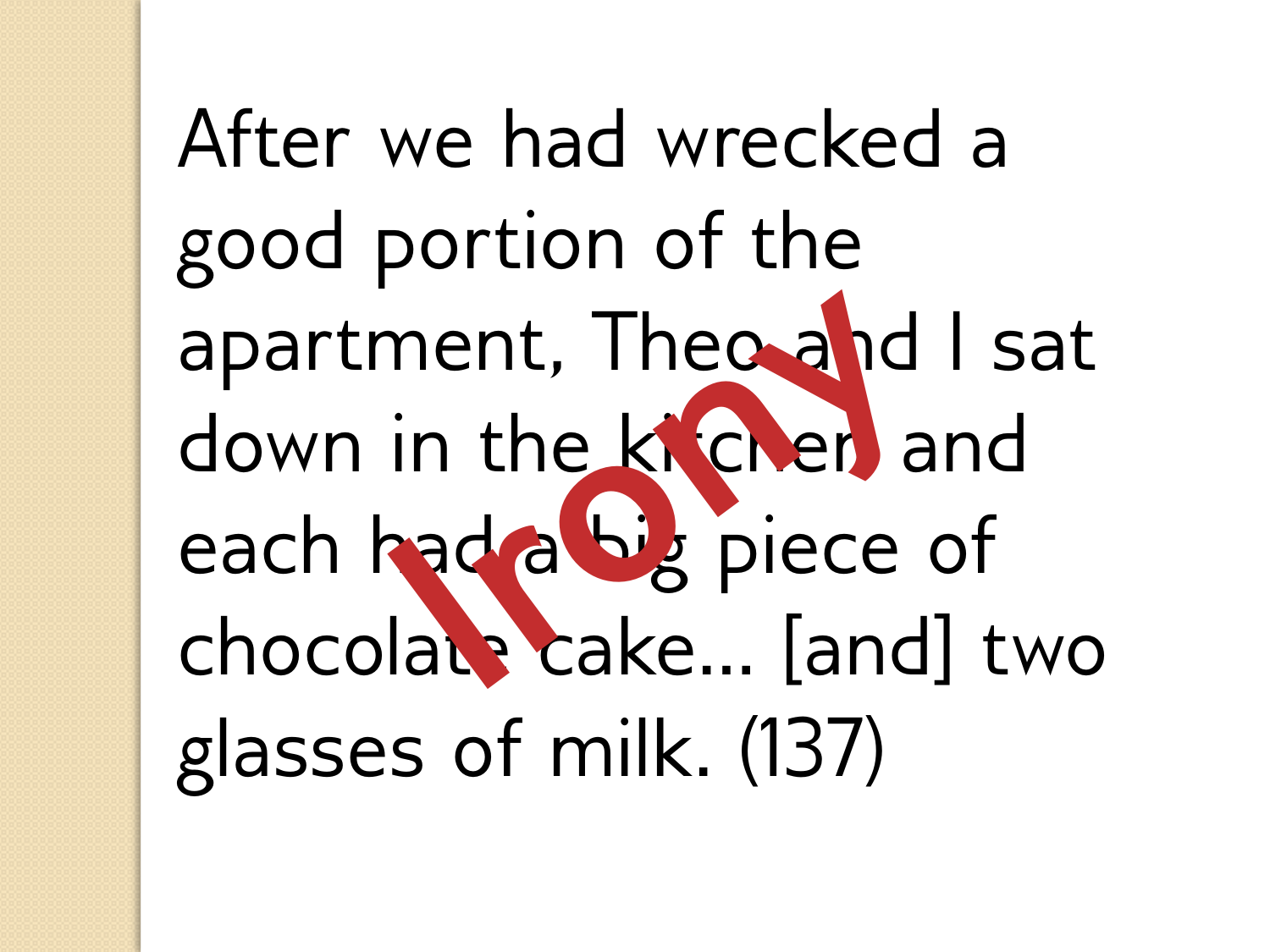

After we had wrecked a good portion of the apartment, Theo and I sat down in the kitchen and each had a big piece of chocolate cake… [and] two glasses of milk. (137)
Irony